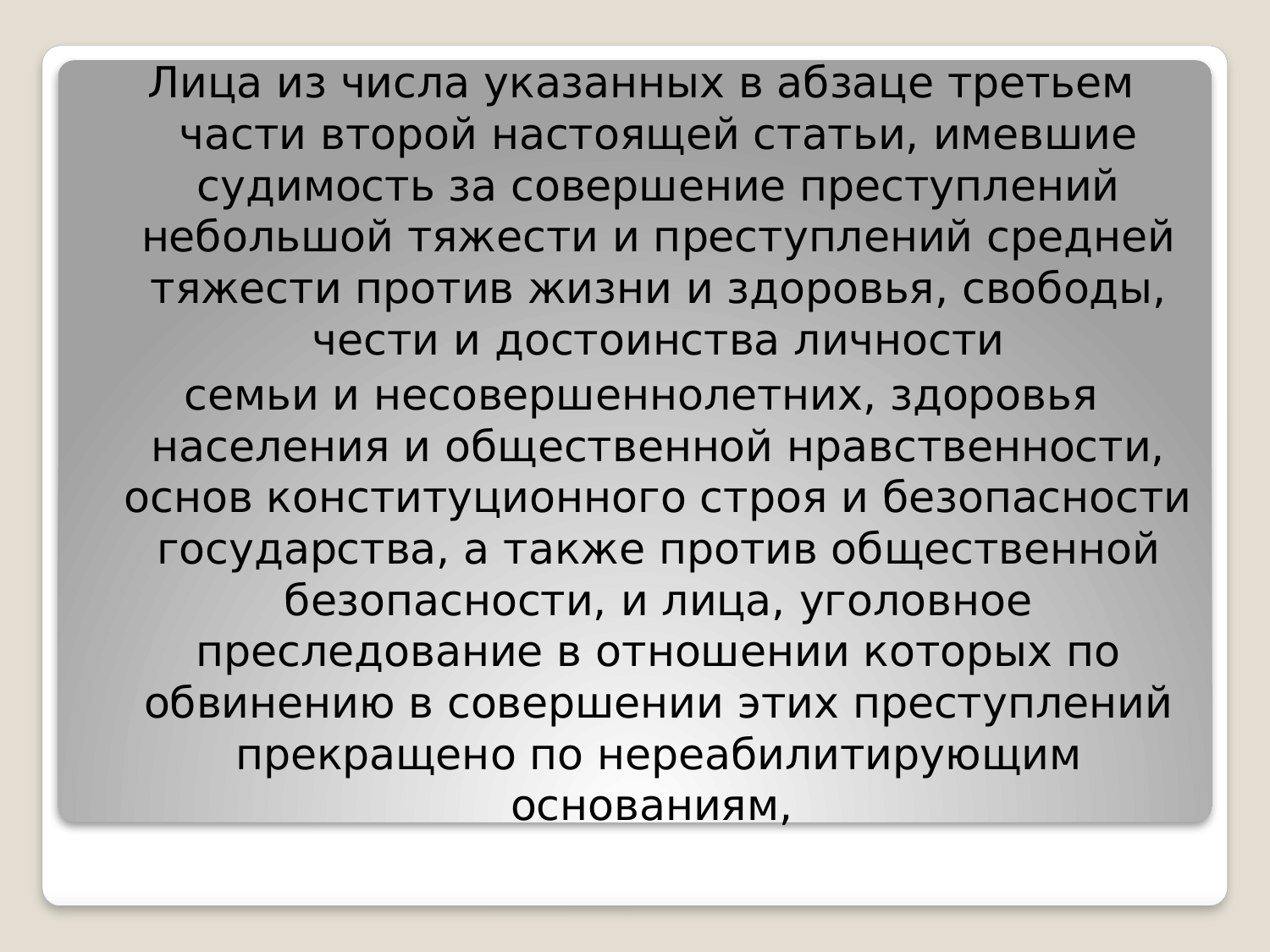

Лица из числа указанных в абзаце третьем части второй настоящей статьи, имевшие судимость за совершение преступлений небольшой тяжести и преступлений средней тяжести против жизни и здоровья, свободы, чести и достоинства личности
семьи и несовершеннолетних, здоровья населения и общественной нравственности, основ конституционного строя и безопасности государства, а также против общественной безопасности, и лица, уголовное преследование в отношении которых по обвинению в совершении этих преступлений прекращено по нереабилитирующим основаниям,